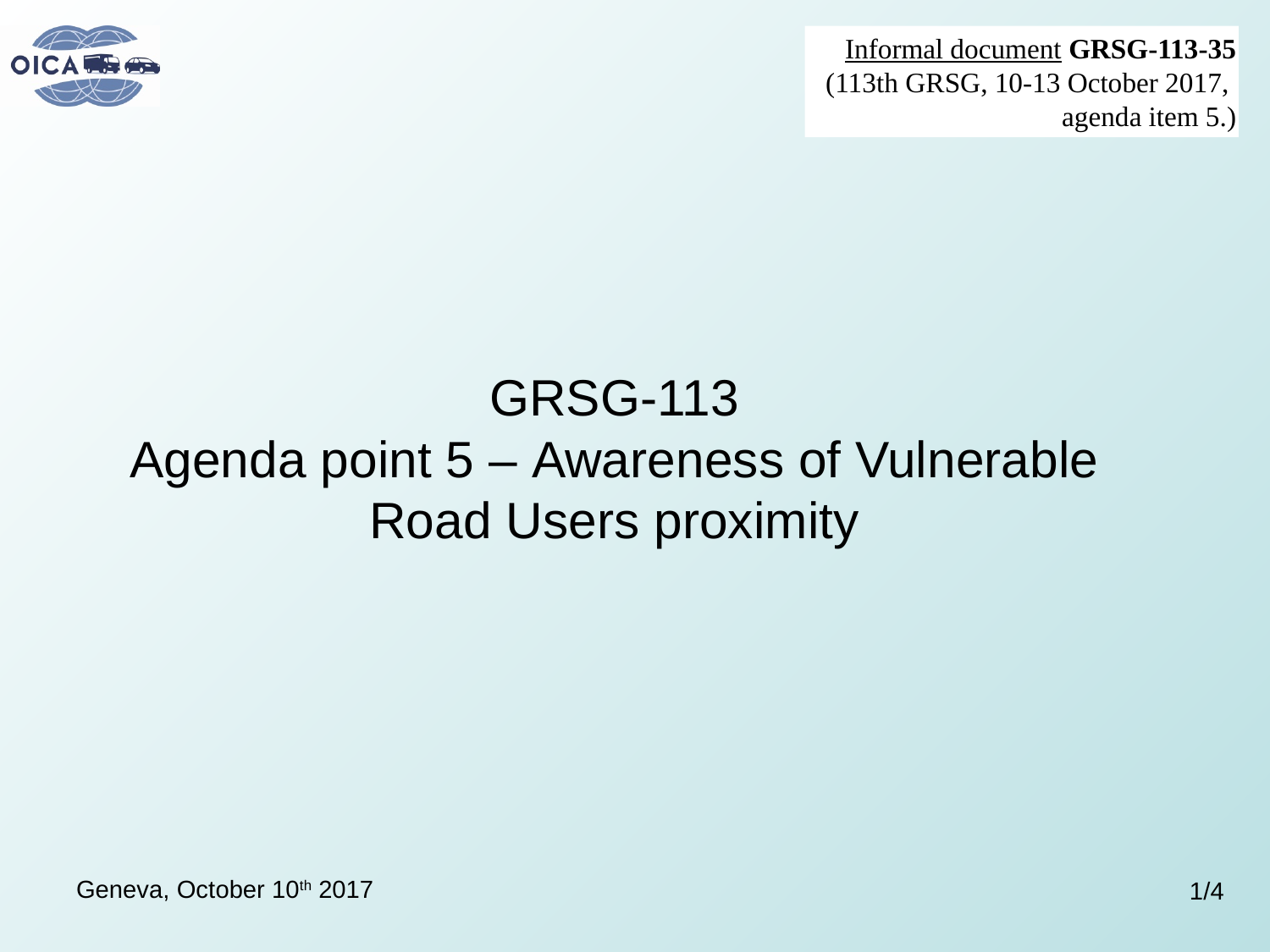

Informal document GRSG-113-35
(113th GRSG, 10-13 October 2017,
agenda item 5.)
# GRSG-113 Agenda point 5 – Awareness of Vulnerable Road Users proximity
Geneva, October 10th 2017